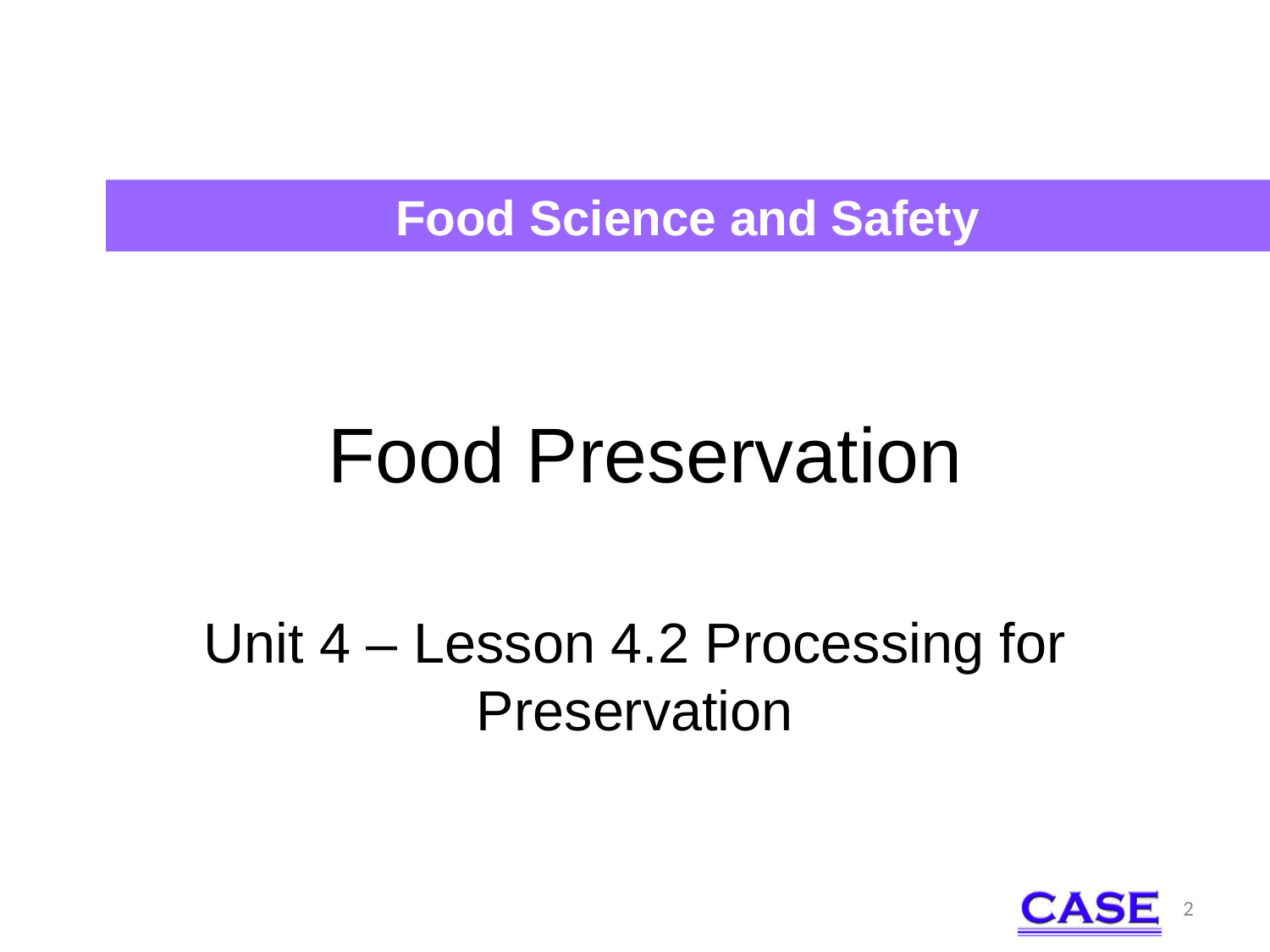

Food Science and Safety
# Food Preservation
Unit 4 – Lesson 4.2 Processing for Preservation
2